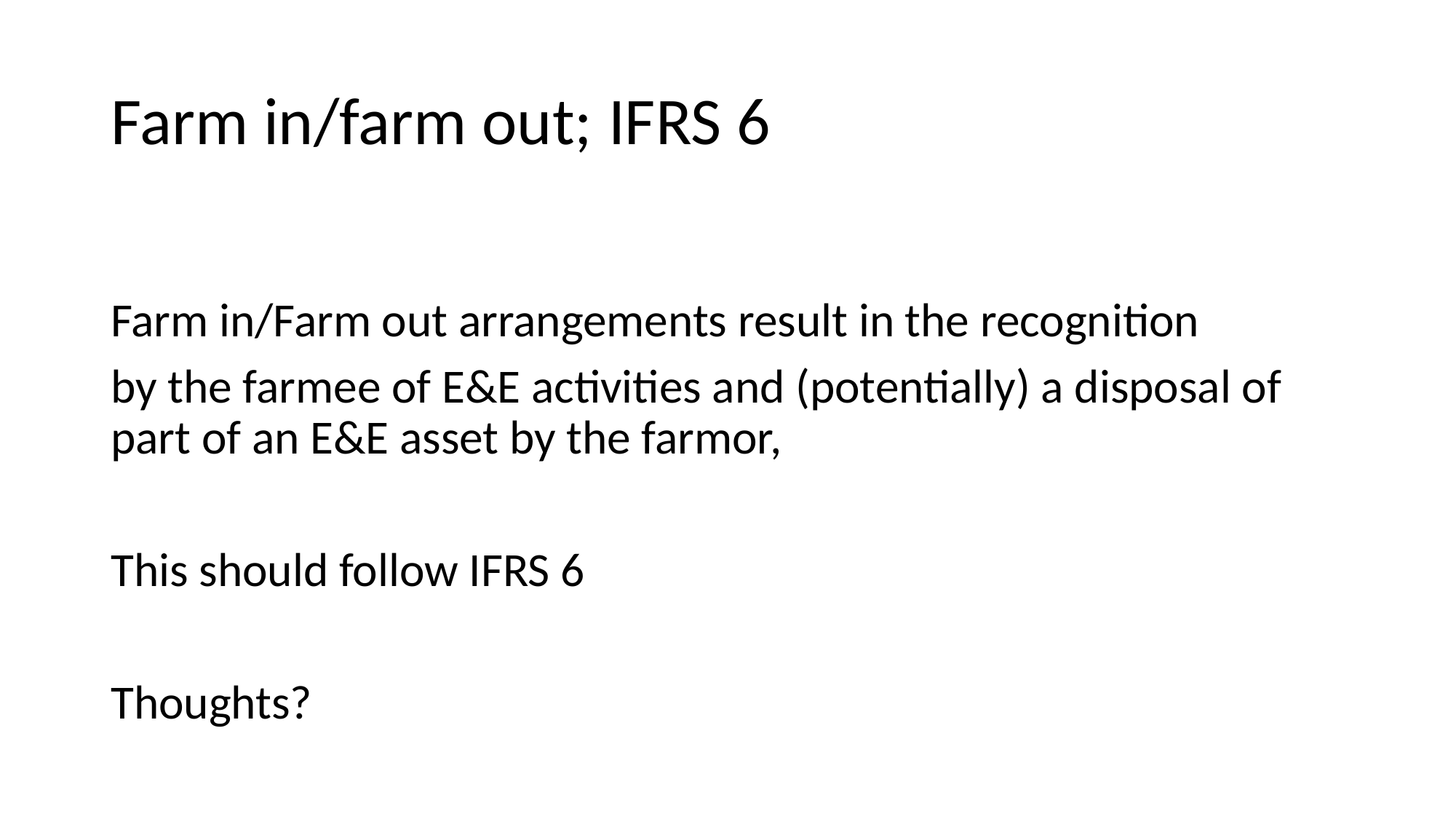

# Farm in/farm out; IFRS 6

Farm in/Farm out arrangements result in the recognition
by the farmee of E&E activities and (potentially) a disposal of part of an E&E asset by the farmor,

This should follow IFRS 6

Thoughts?